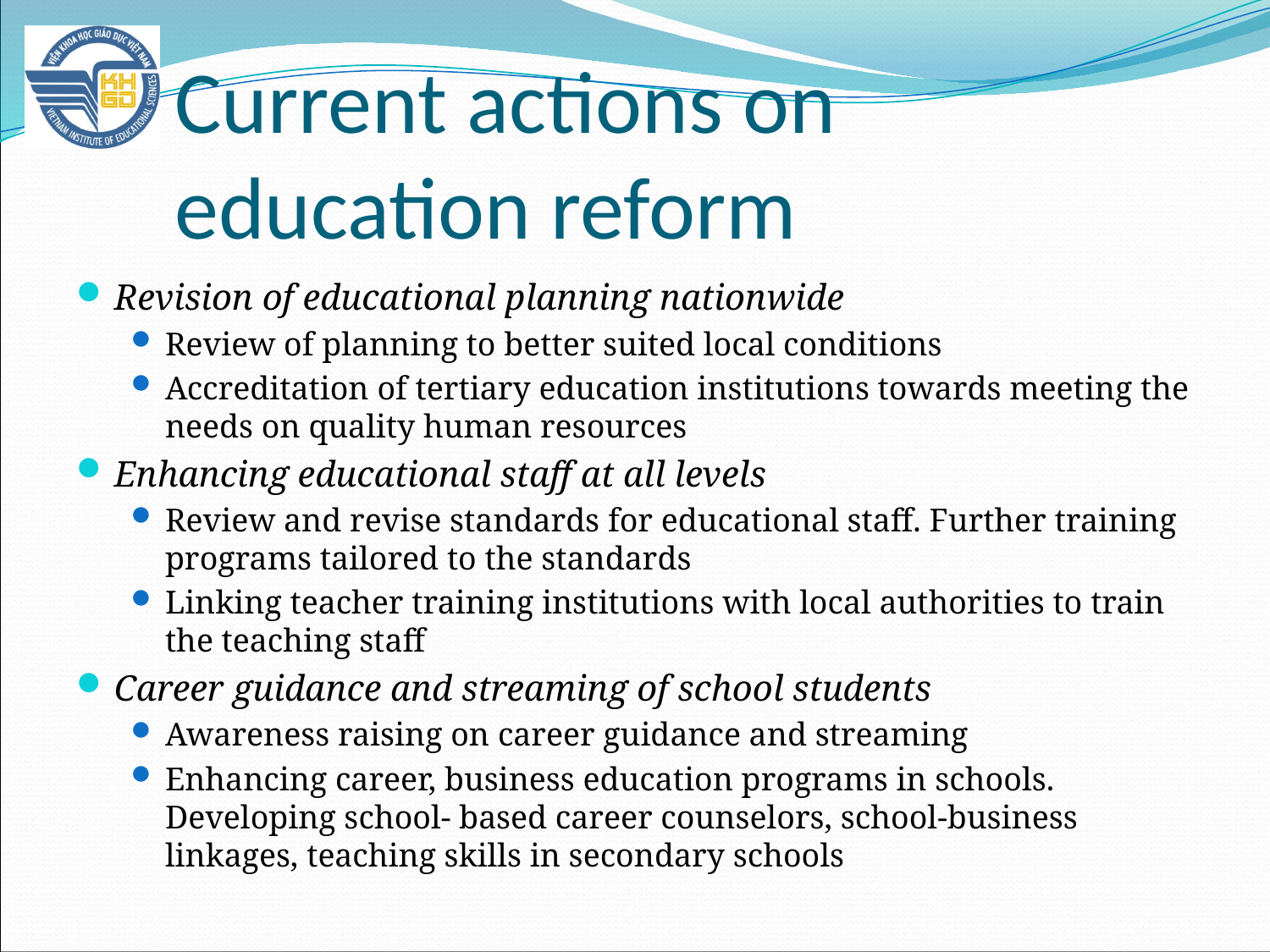

# Current actions on education reform
Revision of educational planning nationwide
Review of planning to better suited local conditions
Accreditation of tertiary education institutions towards meeting the needs on quality human resources
Enhancing educational staff at all levels
Review and revise standards for educational staff. Further training programs tailored to the standards
Linking teacher training institutions with local authorities to train the teaching staff
Career guidance and streaming of school students
Awareness raising on career guidance and streaming
Enhancing career, business education programs in schools. Developing school- based career counselors, school-business linkages, teaching skills in secondary schools